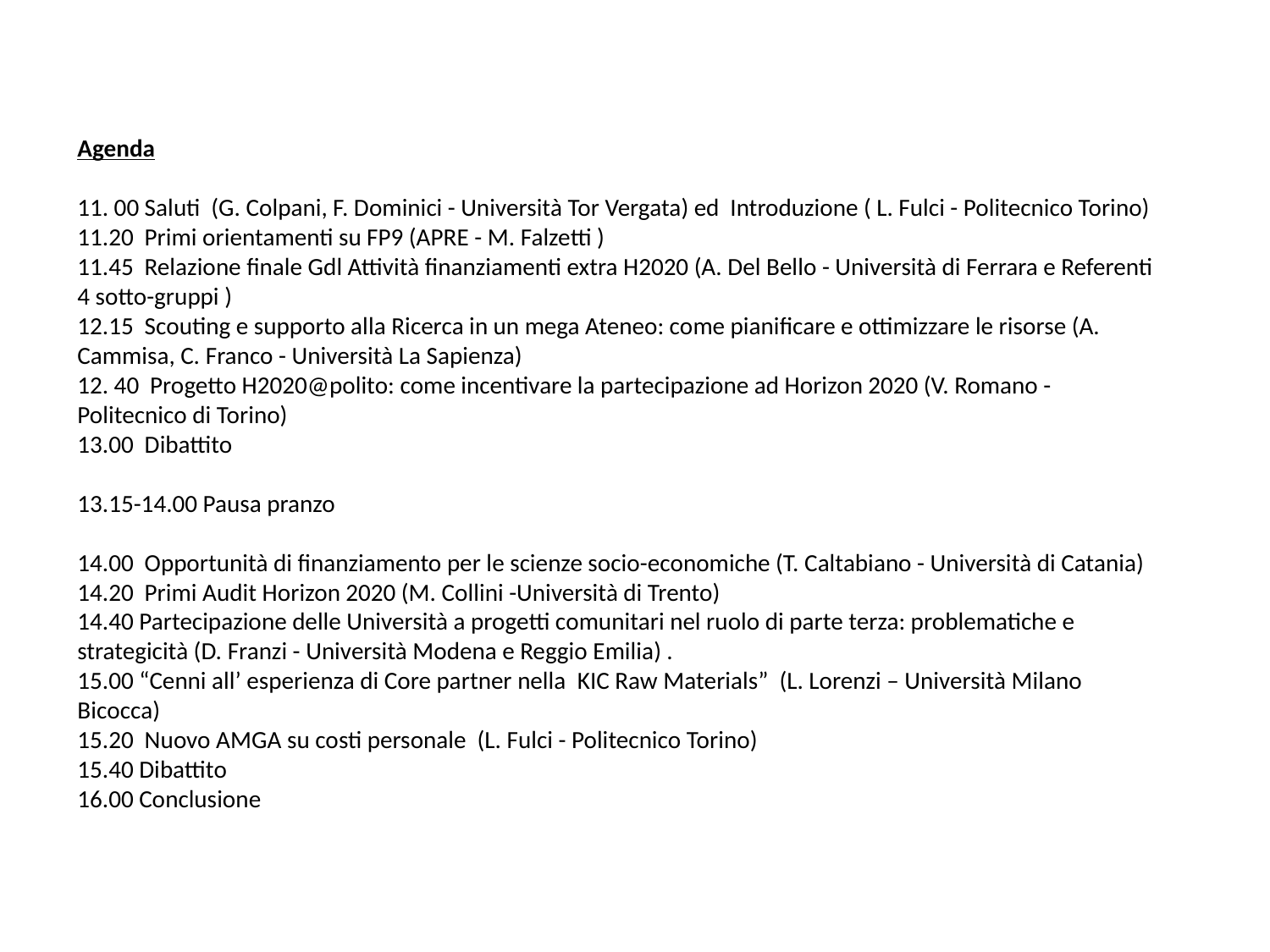

Agenda

11. 00 Saluti  (G. Colpani, F. Dominici - Università Tor Vergata) ed  Introduzione ( L. Fulci - Politecnico Torino)
11.20  Primi orientamenti su FP9 (APRE - M. Falzetti )
11.45  Relazione finale Gdl Attività finanziamenti extra H2020 (A. Del Bello - Università di Ferrara e Referenti 4 sotto-gruppi )
12.15  Scouting e supporto alla Ricerca in un mega Ateneo: come pianificare e ottimizzare le risorse (A. Cammisa, C. Franco - Università La Sapienza)
12. 40  Progetto H2020@polito: come incentivare la partecipazione ad Horizon 2020 (V. Romano - Politecnico di Torino)
13.00  Dibattito

13.15-14.00 Pausa pranzo

14.00  Opportunità di finanziamento per le scienze socio-economiche (T. Caltabiano - Università di Catania)
14.20  Primi Audit Horizon 2020 (M. Collini -Università di Trento)
14.40 Partecipazione delle Università a progetti comunitari nel ruolo di parte terza: problematiche e strategicità (D. Franzi - Università Modena e Reggio Emilia) .
15.00 “Cenni all’ esperienza di Core partner nella  KIC Raw Materials”  (L. Lorenzi – Università Milano Bicocca)
15.20  Nuovo AMGA su costi personale  (L. Fulci - Politecnico Torino)
15.40 Dibattito
16.00 Conclusione